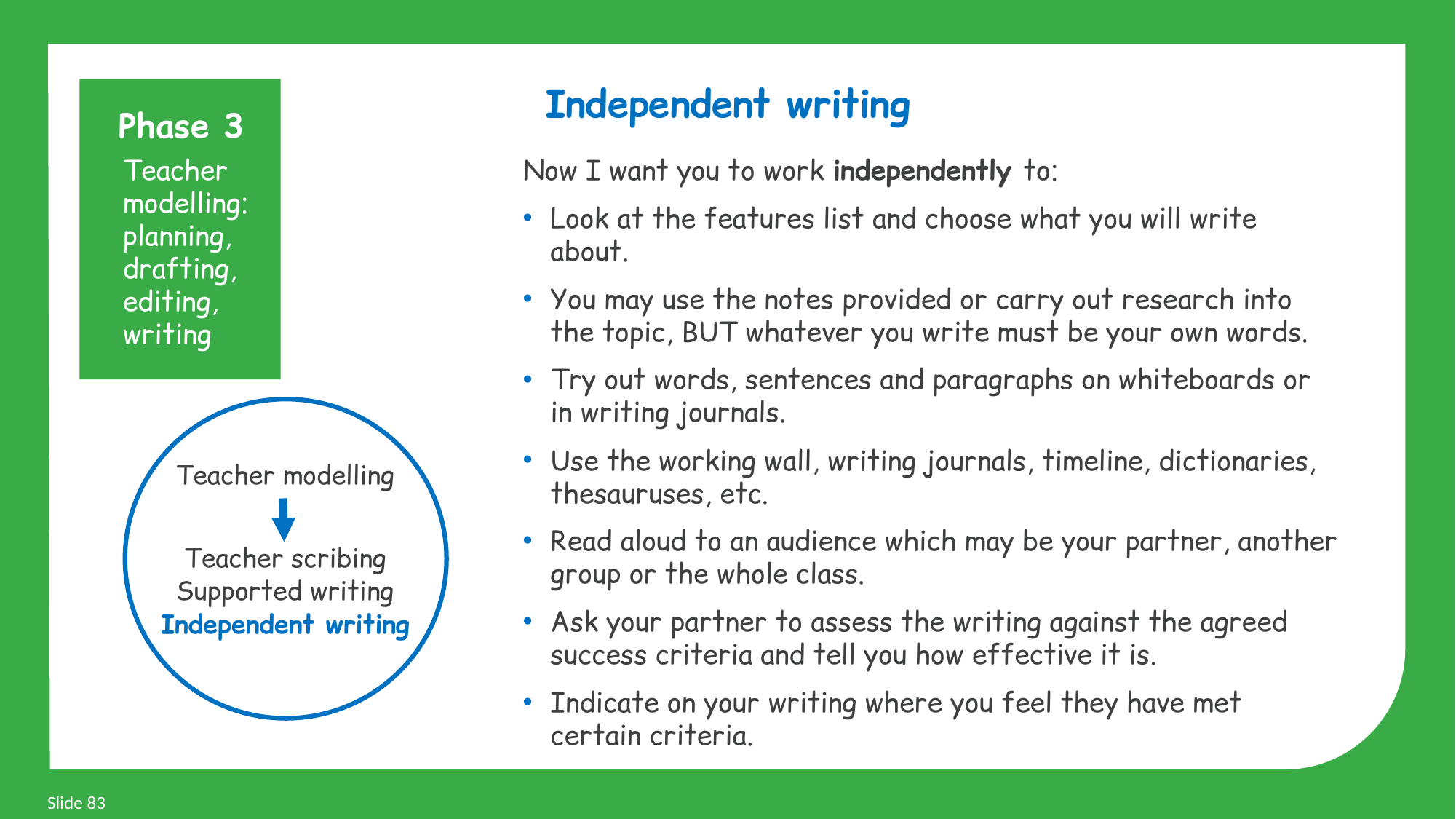

Independent writing
Phase 3
Teacher modelling:
planning, drafting, editing, writing
Now I want you to work independently to:
Look at the features list and choose what you will write about.
You may use the notes provided or carry out research into the topic, BUT whatever you write must be your own words.
Try out words, sentences and paragraphs on whiteboards or
in writing journals.
Use the working wall, writing journals, timeline, dictionaries, thesauruses, etc.
Read aloud to an audience which may be your partner, another group or the whole class.
Ask your partner to assess the writing against the agreed success criteria and tell you how effective it is.
Indicate on your writing where you feel they have met
certain criteria.

Teacher modelling
Teacher scribing
Supported writing
Independent writing
Slide 83